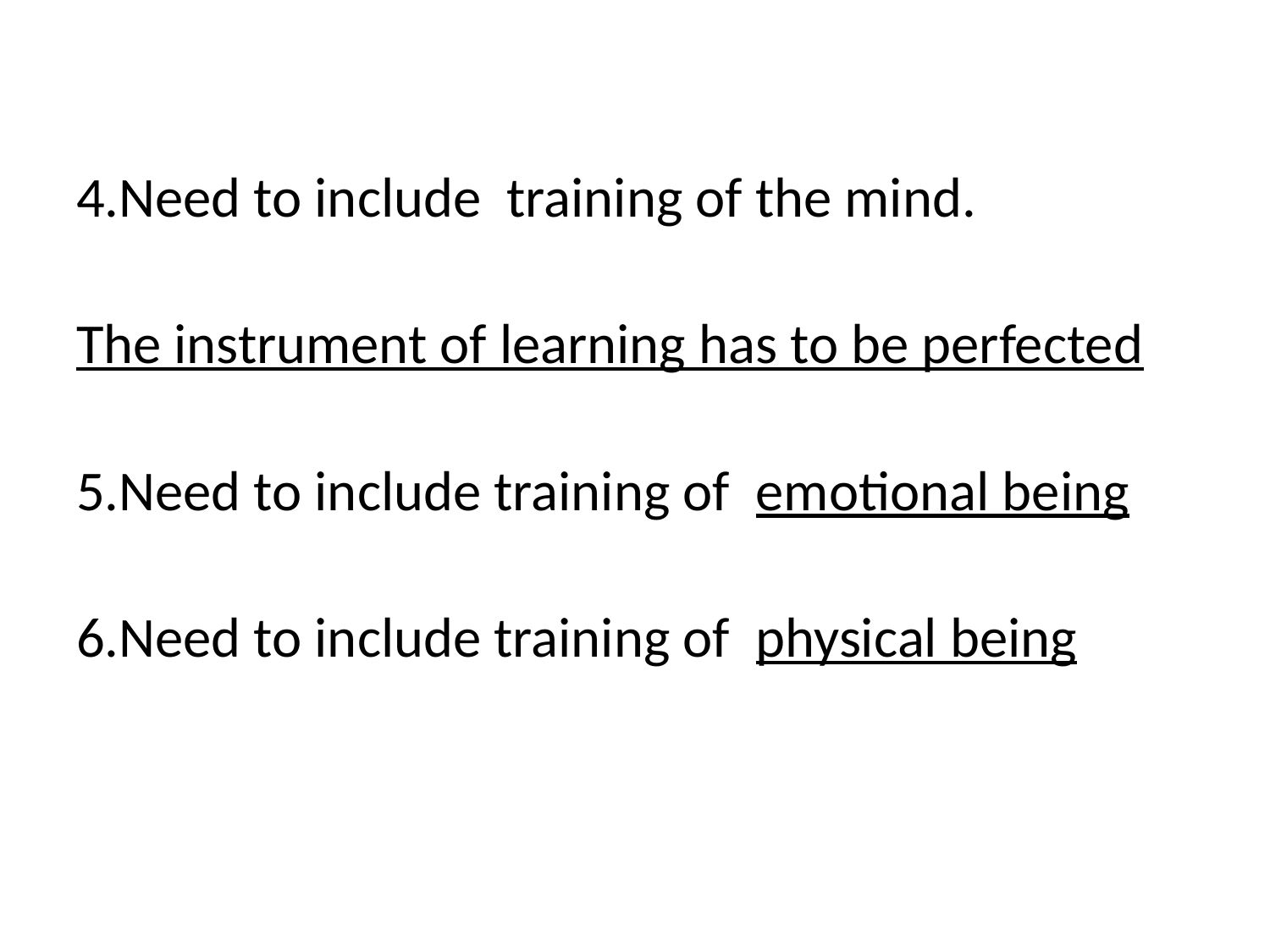

4.Need to include  training of the mind.
The instrument of learning has to be perfected
5.Need to include training of  emotional being
6.Need to include training of  physical being